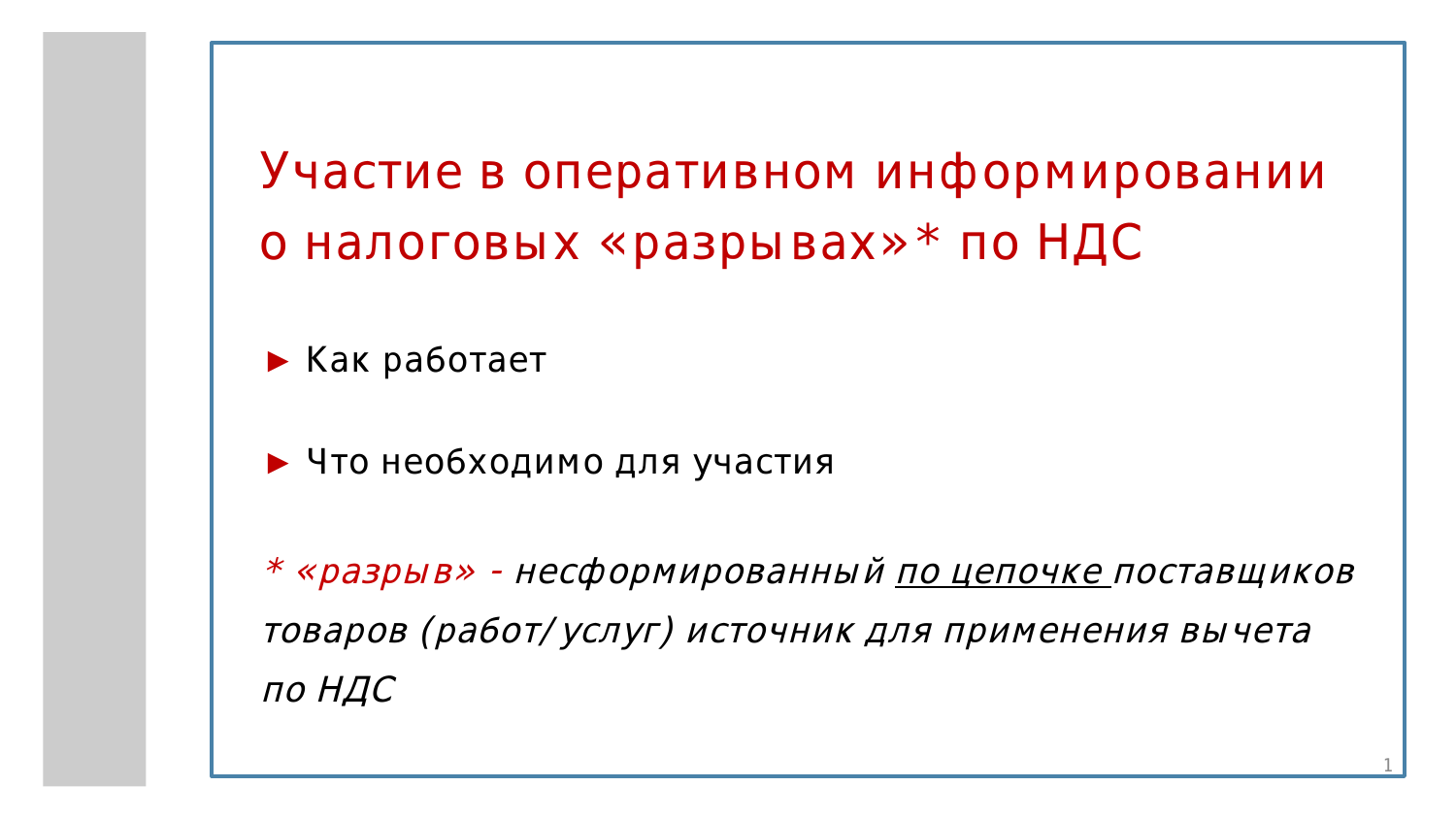

Участие в оперативном информировании о налоговых «разрывах»* по НДС

► Как работает

► Что необходимо для участия

* «разрыв» - несформированный по цепочке поставщиков товаров (работ/услуг) источник для применения вычета по НДС

#
1